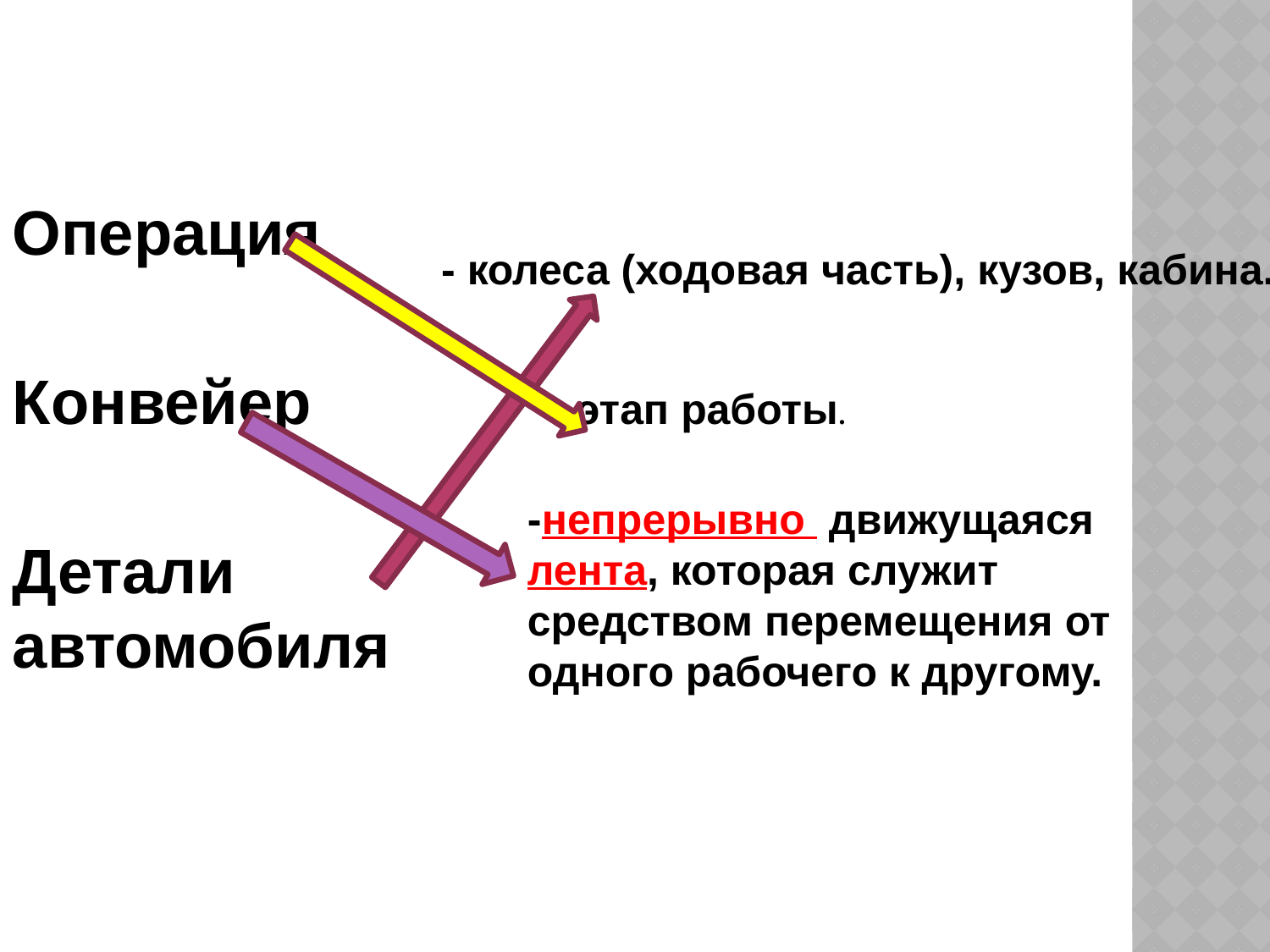

#

Операция

Конвейер

Детали автомобиля

- колеса (ходовая часть), кузов, кабина.

 - этап работы.
-непрерывно  движущаяся лента, которая служит средством перемещения от одного рабочего к другому.